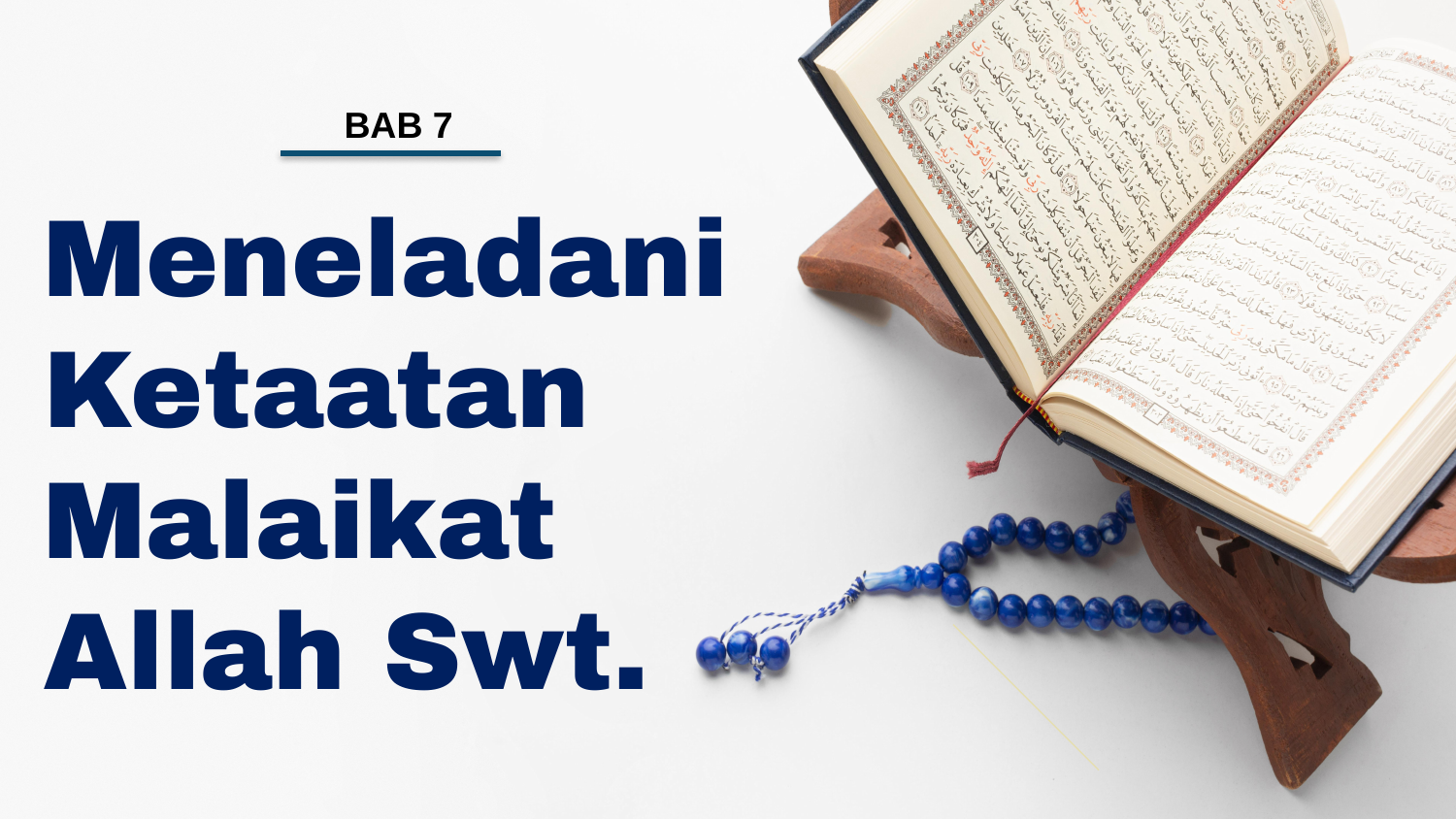

BAB 7
Meneladani Ketaatan Malaikat Allah Swt.